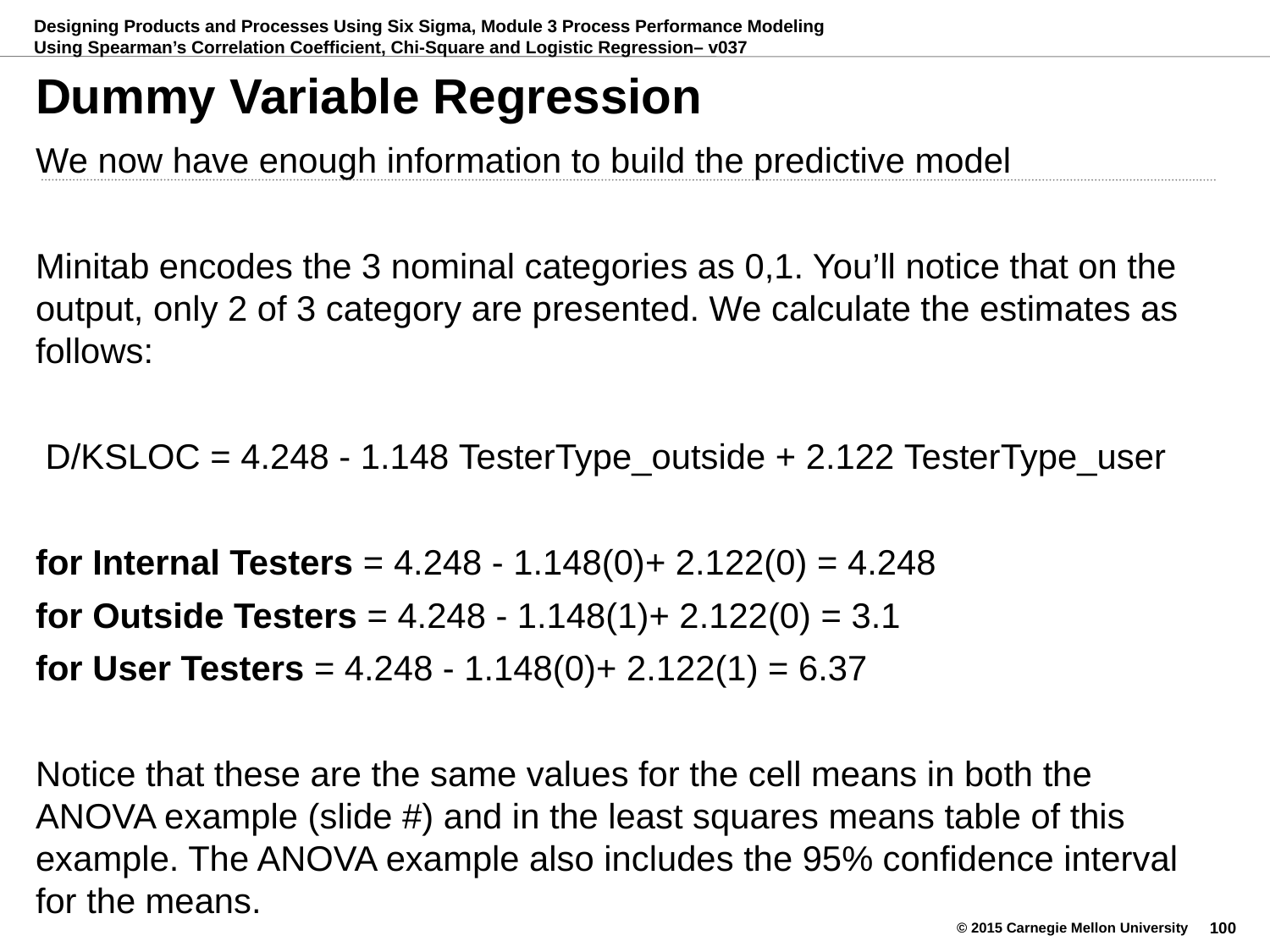

# Dummy Variable Regression
We now have enough information to build the predictive model

Minitab encodes the 3 nominal categories as 0,1. You’ll notice that on the output, only 2 of 3 category are presented. We calculate the estimates as follows:

 D/KSLOC = 4.248 - 1.148 TesterType_outside + 2.122 TesterType_user

for Internal Testers = 4.248 - 1.148(0)+ 2.122(0) = 4.248
for Outside Testers = 4.248 - 1.148(1)+ 2.122(0) = 3.1
for User Testers = 4.248 - 1.148(0)+ 2.122(1) = 6.37

Notice that these are the same values for the cell means in both the ANOVA example (slide #) and in the least squares means table of this example. The ANOVA example also includes the 95% confidence interval for the means.